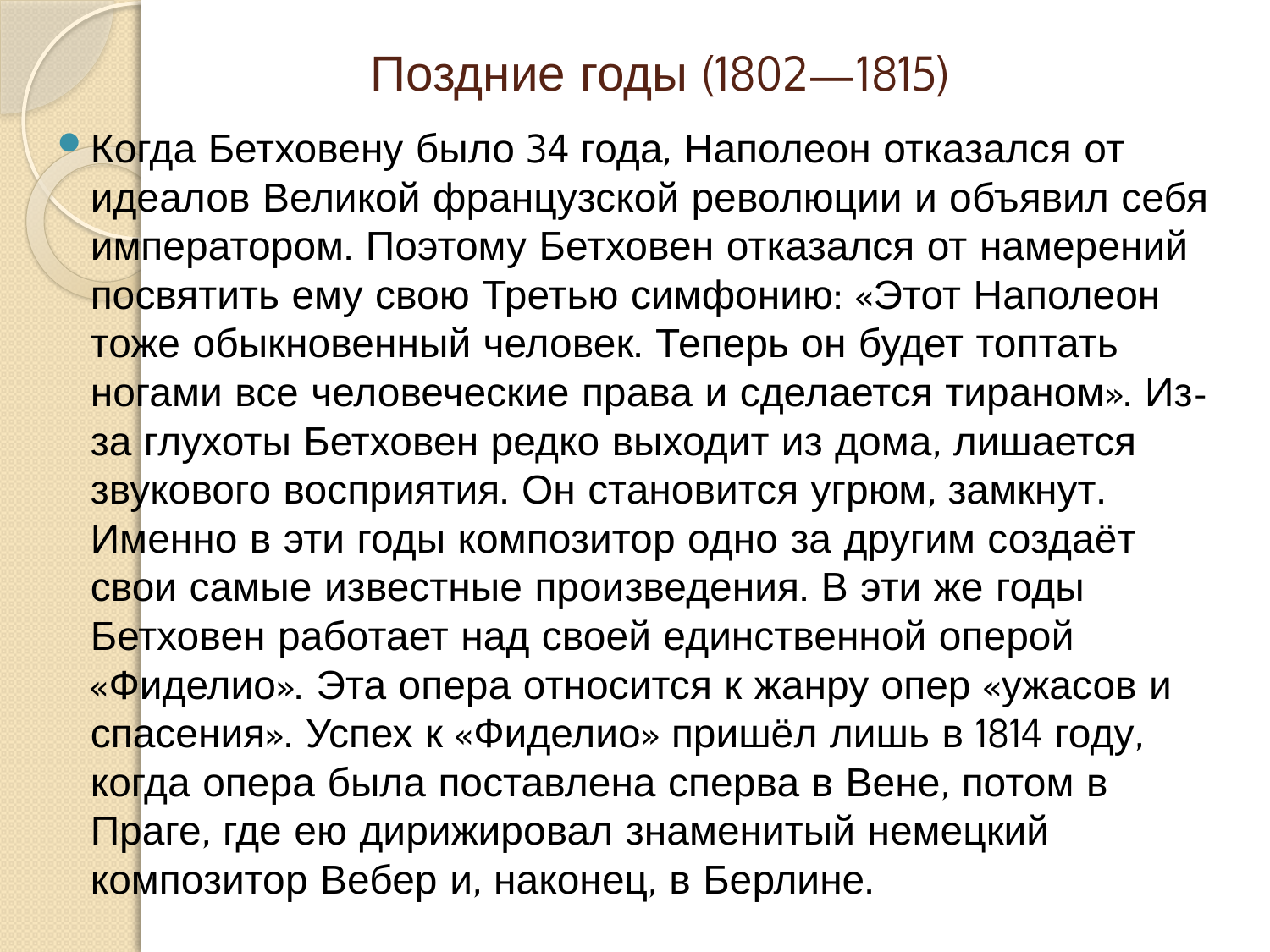

# Поздние годы (1802—1815)
Когда Бетховену было 34 года, Наполеон отказался от идеалов Великой французской революции и объявил себя императором. Поэтому Бетховен отказался от намерений посвятить ему свою Третью симфонию: «Этот Наполеон тоже обыкновенный человек. Теперь он будет топтать ногами все человеческие права и сделается тираном». Из-за глухоты Бетховен редко выходит из дома, лишается звукового восприятия. Он становится угрюм, замкнут. Именно в эти годы композитор одно за другим создаёт свои самые известные произведения. В эти же годы Бетховен работает над своей единственной оперой «Фиделио». Эта опера относится к жанру опер «ужасов и спасения». Успех к «Фиделио» пришёл лишь в 1814 году, когда опера была поставлена сперва в Вене, потом в Праге, где ею дирижировал знаменитый немецкий композитор Вебер и, наконец, в Берлине.